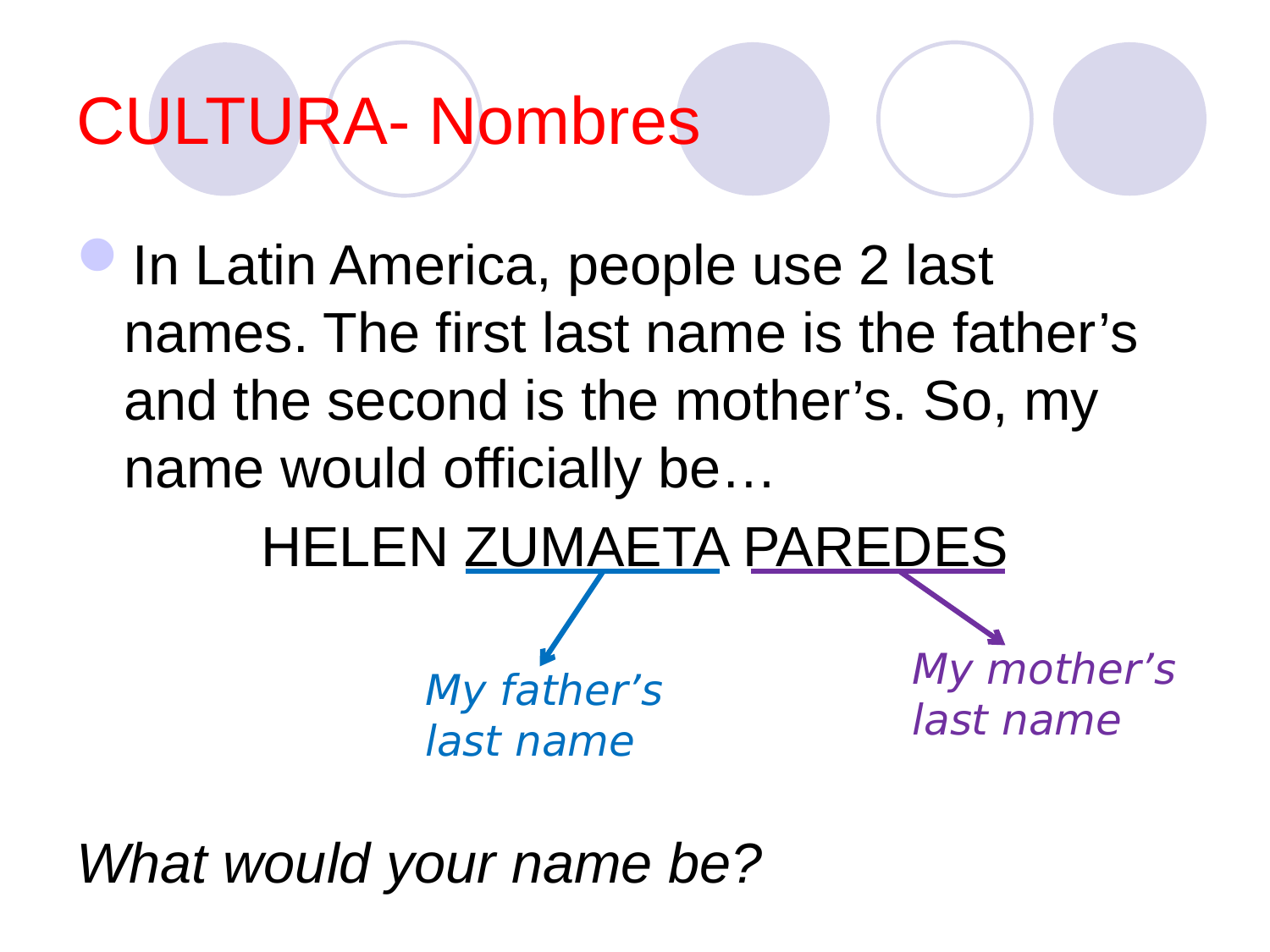

# CULTURA- Nombres
In Latin America, people use 2 last names. The first last name is the father’s and the second is the mother’s. So, my name would officially be…
HELEN ZUMAETA PAREDES

What would your name be?
My mother’s last name
My father’s last name